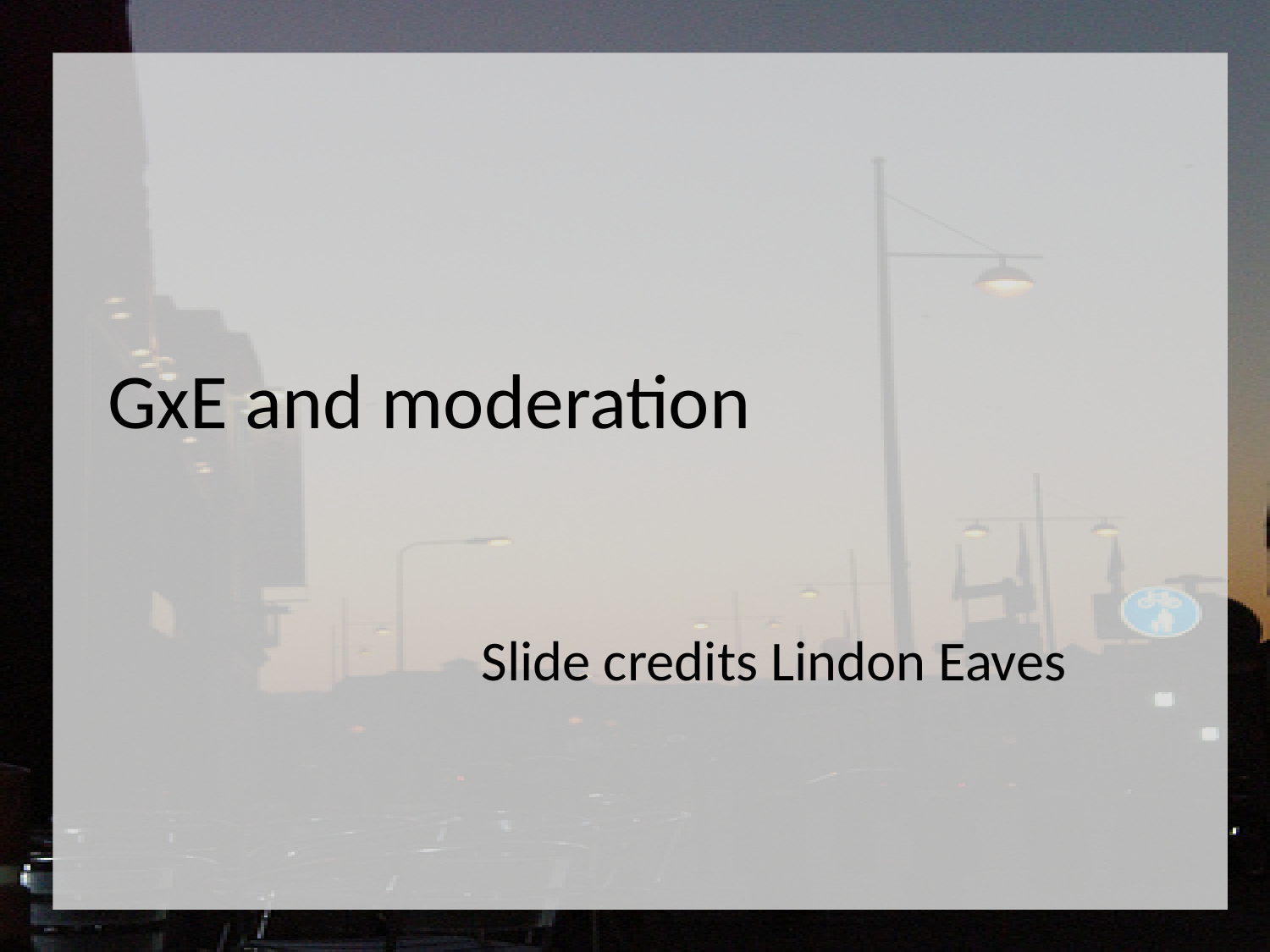

# GxE and moderation

Slide credits Lindon Eaves